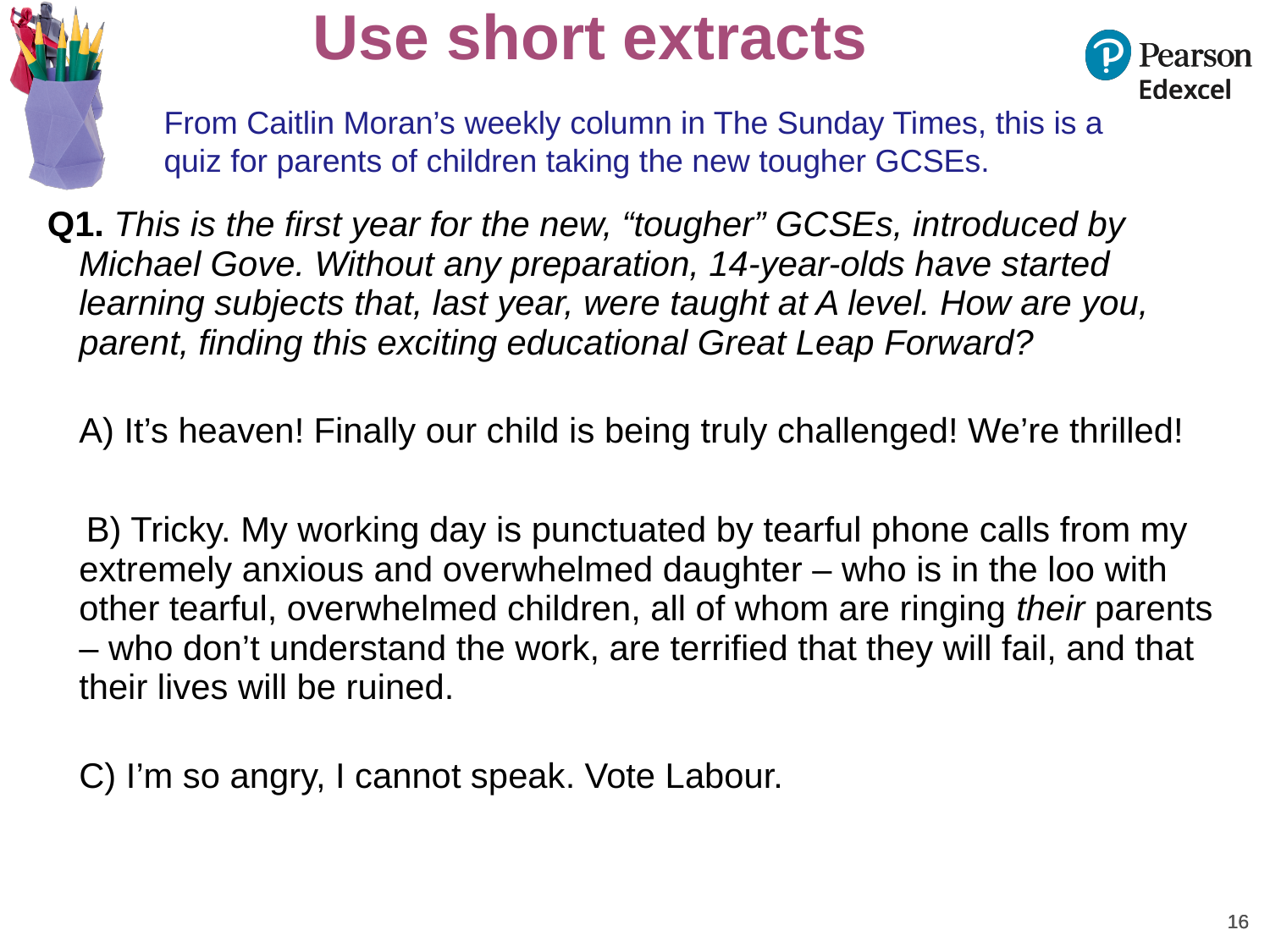

# Use short extracts
From Caitlin Moran’s weekly column in The Sunday Times, this is a quiz for parents of children taking the new tougher GCSEs.
Q1. This is the first year for the new, “tougher” GCSEs, introduced by Michael Gove. Without any preparation, 14-year-olds have started learning subjects that, last year, were taught at A level. How are you, parent, finding this exciting educational Great Leap Forward?
A) It’s heaven! Finally our child is being truly challenged! We’re thrilled!

    B) Tricky. My working day is punctuated by tearful phone calls from my extremely anxious and overwhelmed daughter – who is in the loo with other tearful, overwhelmed children, all of whom are ringing their parents – who don’t understand the work, are terrified that they will fail, and that their lives will be ruined.
C) I’m so angry, I cannot speak. Vote Labour.